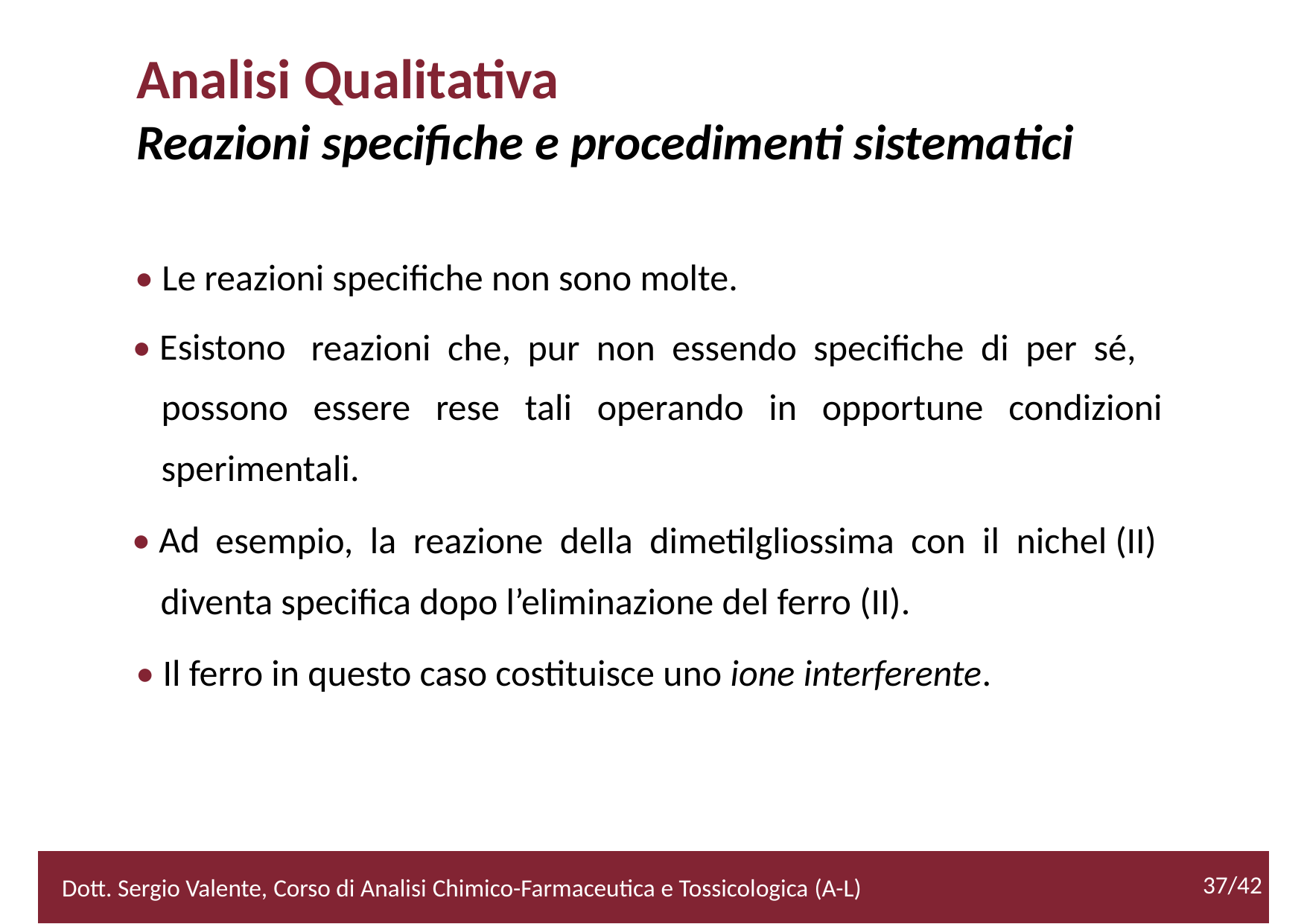

Analisi Qualitativa
Reazioni specifiche e procedimenti sistematici
• Le reazioni specifiche non sono molte.
• Esistono
reazioni  che,  pur  non  essendo  specifiche  di  per  sé,
possono   essere   rese   tali   operando   in   opportune   condizioni

sperimentali.
• Ad
esempio,  la  reazione  della  dimetilgliossima  con  il  nichel (II)
	diventa specifica dopo l’eliminazione del ferro (II).

• Il ferro in questo caso costituisce uno ione interferente.
2/52

37/42
Dott. Sergio Valente, Corso di Analisi Chimico-Farmaceutica e Tossicologica (A-L)